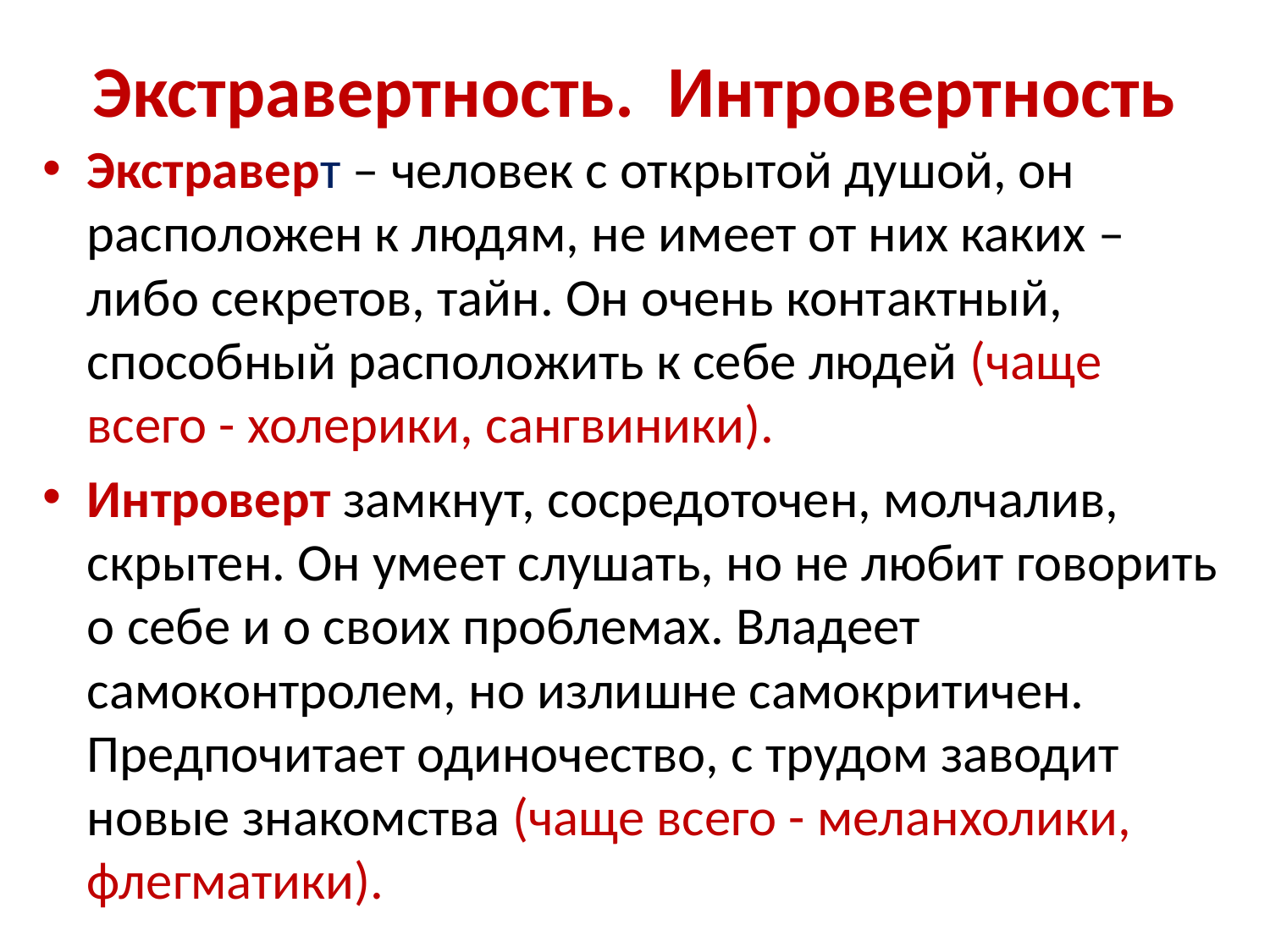

# Экстравертность.  Интровертность
Экстраверт – человек с открытой душой, он расположен к людям, не имеет от них каких – либо секретов, тайн. Он очень контактный, способный расположить к себе людей (чаще всего - холерики, сангвиники).
Интроверт замкнут, сосредоточен, молчалив, скрытен. Он умеет слушать, но не любит говорить о себе и о своих проблемах. Владеет самоконтролем, но излишне самокритичен. Предпочитает одиночество, с трудом заводит новые знакомства (чаще всего - меланхолики, флегматики).